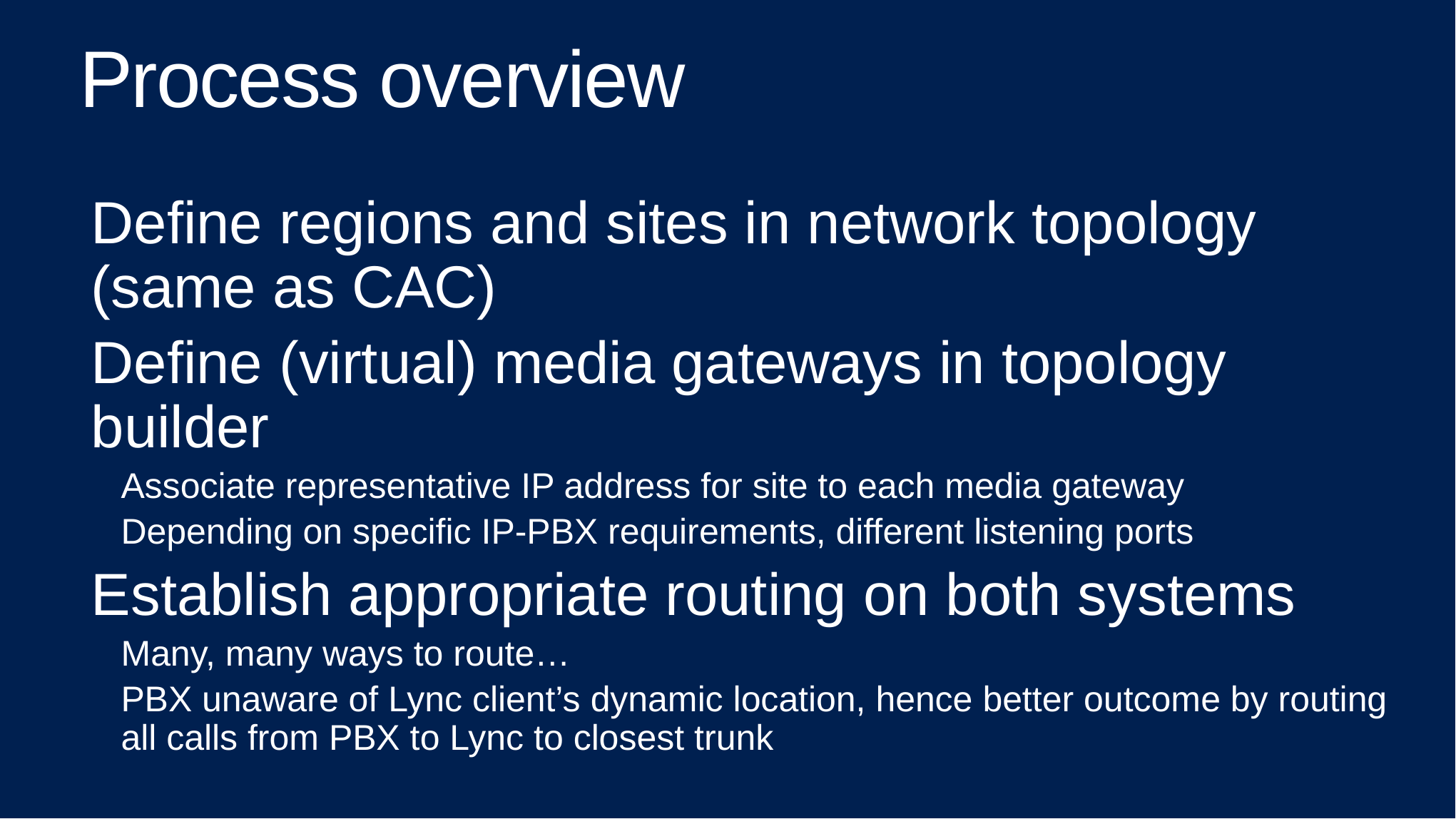

Process overview
Define regions and sites in network topology (same as CAC)
Define (virtual) media gateways in topology builder
Associate representative IP address for site to each media gateway
Depending on specific IP-PBX requirements, different listening ports
Establish appropriate routing on both systems
Many, many ways to route…
PBX unaware of Lync client’s dynamic location, hence better outcome by routing all calls from PBX to Lync to closest trunk